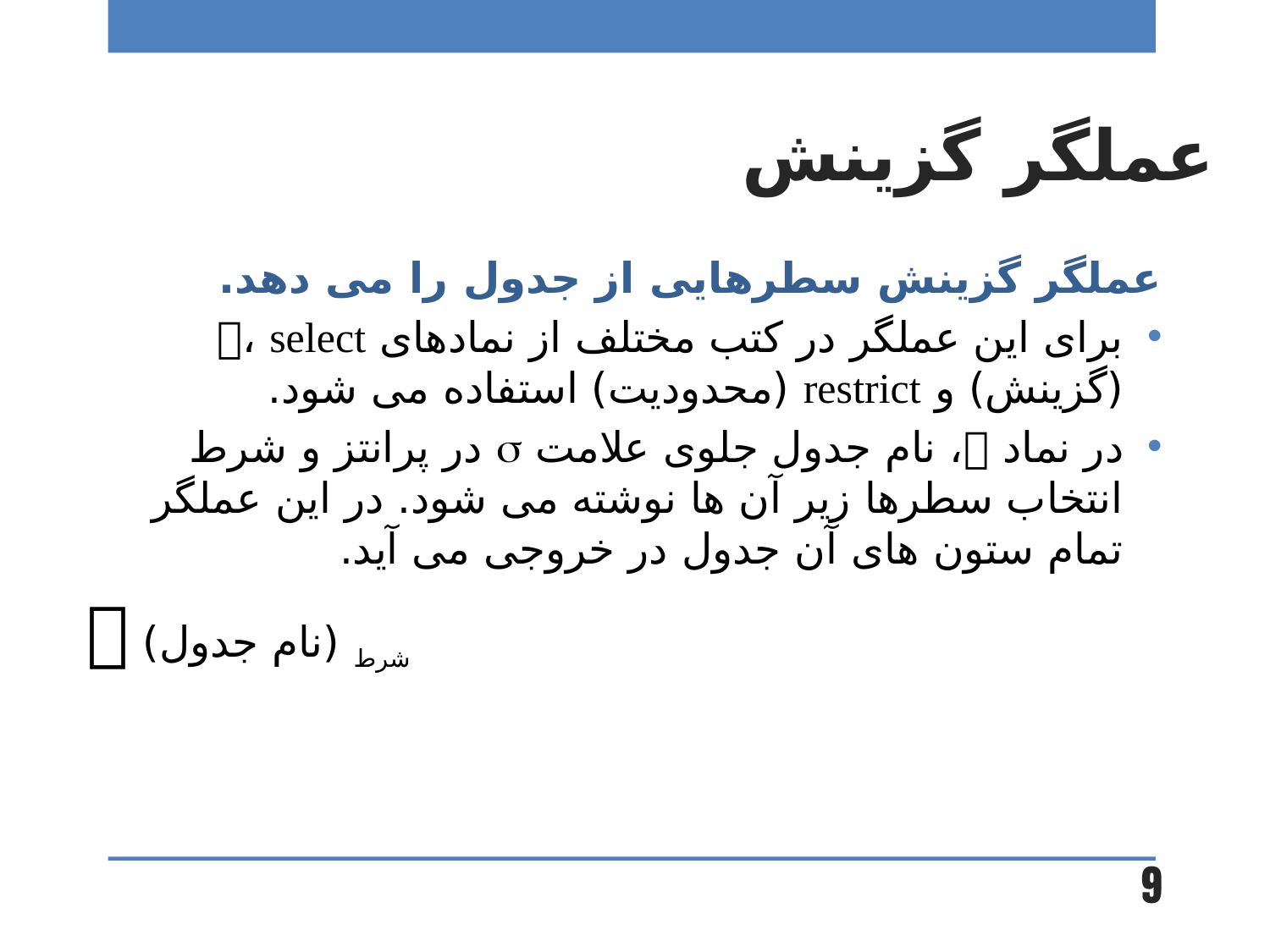

# عملگر گزینش
عملگر گزینش سطرهایی از جدول را می دهد.
برای این عملگر در کتب مختلف از نمادهای σ، select (گزینش) و restrict (محدودیت) استفاده می شود.
در نماد σ، نام جدول جلوی علامت σ در پرانتز و شرط انتخاب سطرها زیر آن ها نوشته می شود. در این عملگر تمام ستون های آن جدول در خروجی می آید.
σ شرط (نام جدول)

9